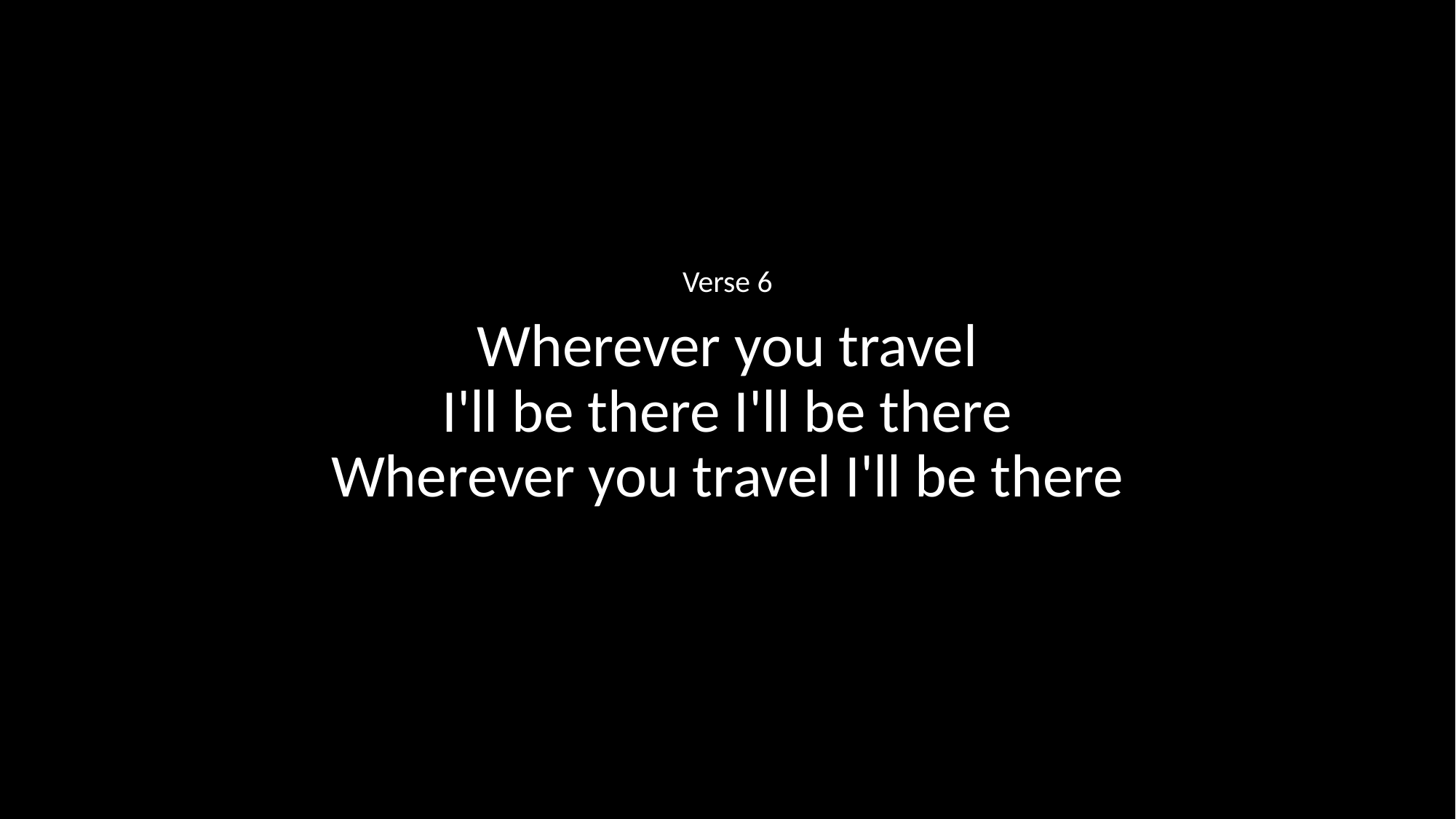

Verse 6
Wherever you travel
I'll be there I'll be there
Wherever you travel I'll be there